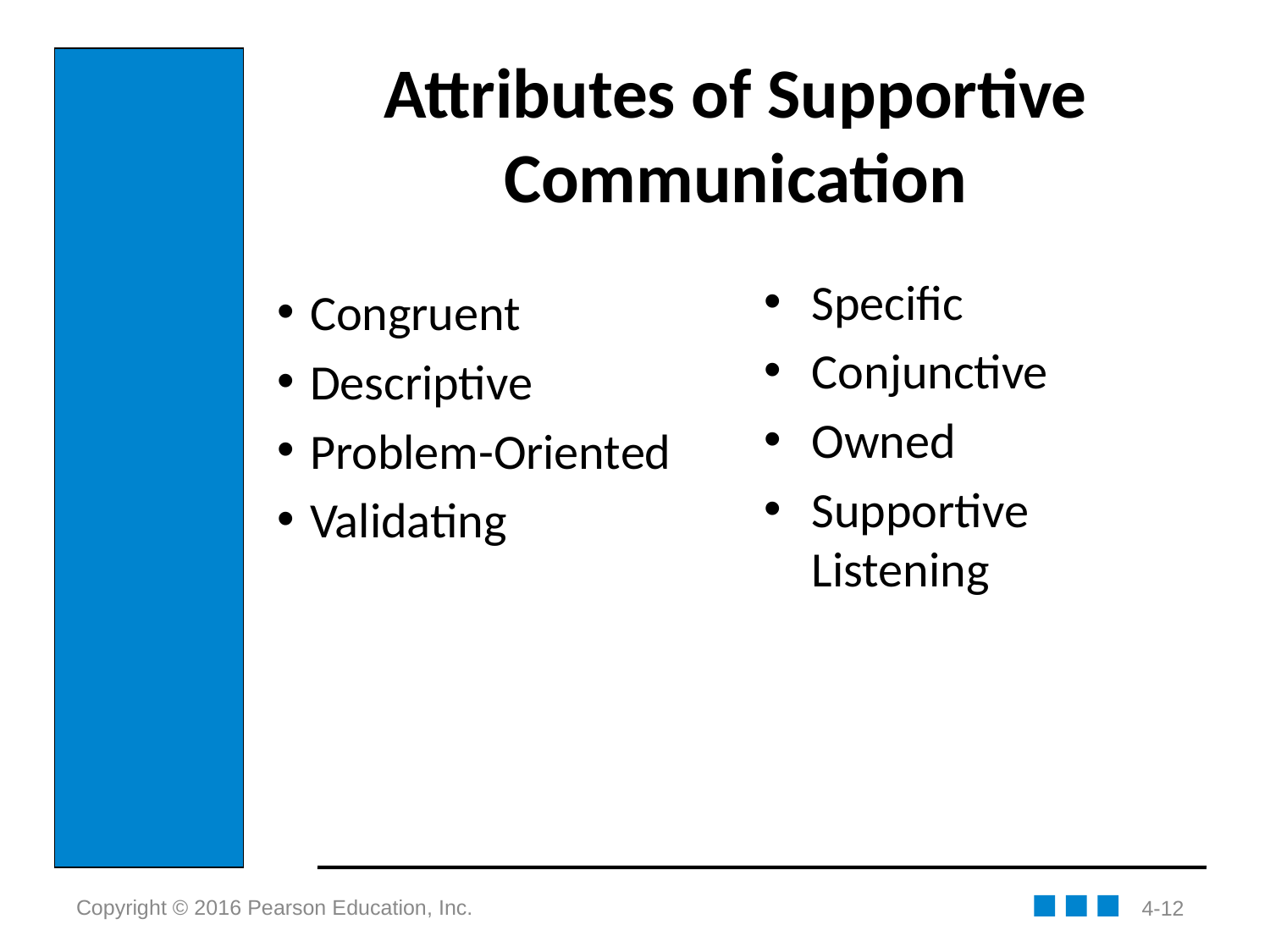

# Attributes of Supportive Communication
Specific
Conjunctive
Owned
Supportive Listening

Congruent
Descriptive
Problem-Oriented
Validating

4-12
Copyright © 2016 Pearson Education, Inc.